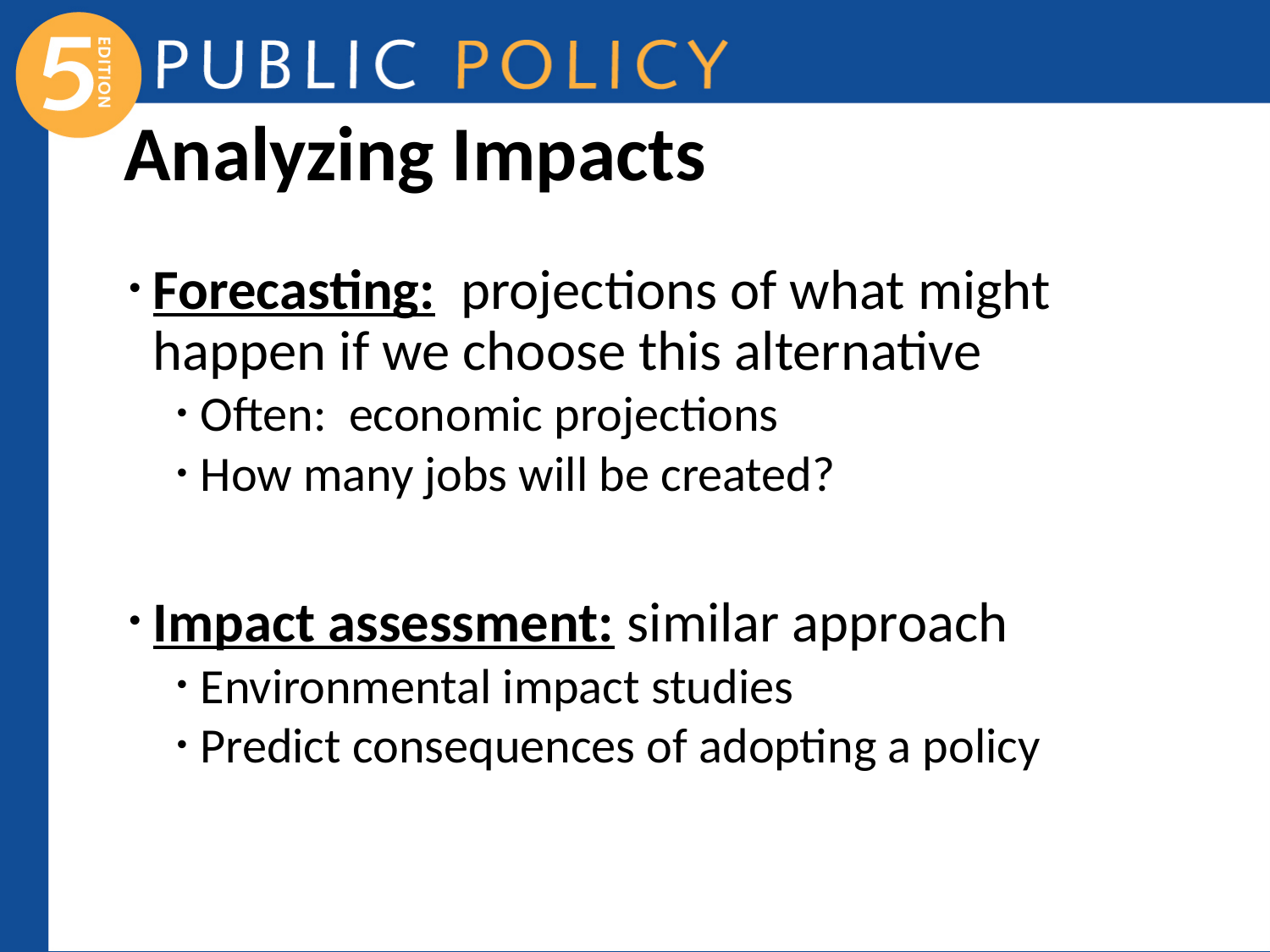

# Analyzing Impacts
Forecasting:  projections of what might happen if we choose this alternative
Often:  economic projections
How many jobs will be created?

Impact assessment: similar approach
Environmental impact studies
Predict consequences of adopting a policy